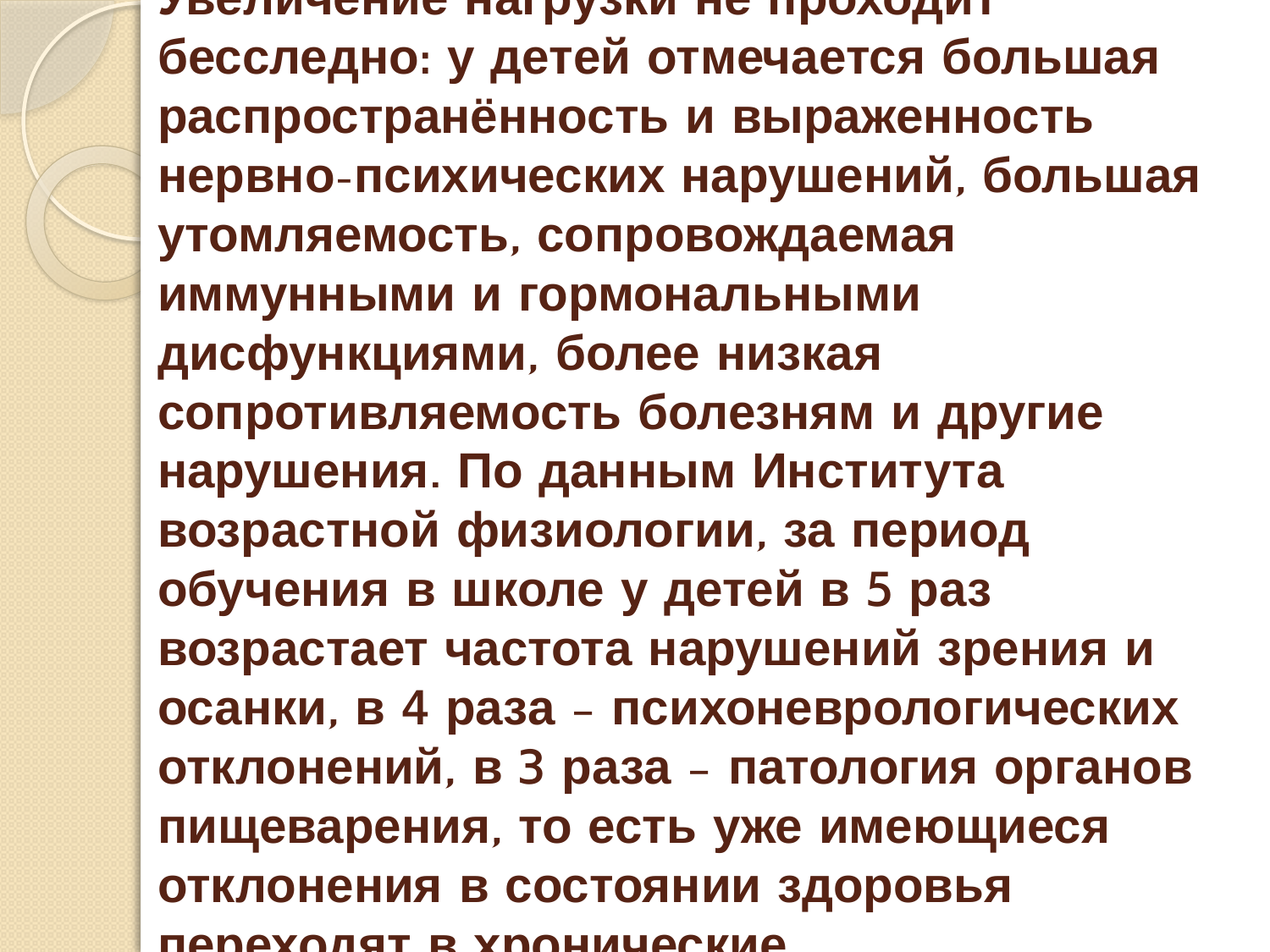

# Увеличение нагрузки не проходит бесследно: у детей отмечается большая распространённость и выраженность нервно-психических нарушений, большая утомляемость, сопровождаемая иммунными и гормональными дисфункциями, более низкая сопротивляемость болезням и другие нарушения. По данным Института возрастной физиологии, за период обучения в школе у детей в 5 раз возрастает частота нарушений зрения и осанки, в 4 раза – психоневрологических отклонений, в 3 раза – патология органов пищеварения, то есть уже имеющиеся отклонения в состоянии здоровья переходят в хронические.